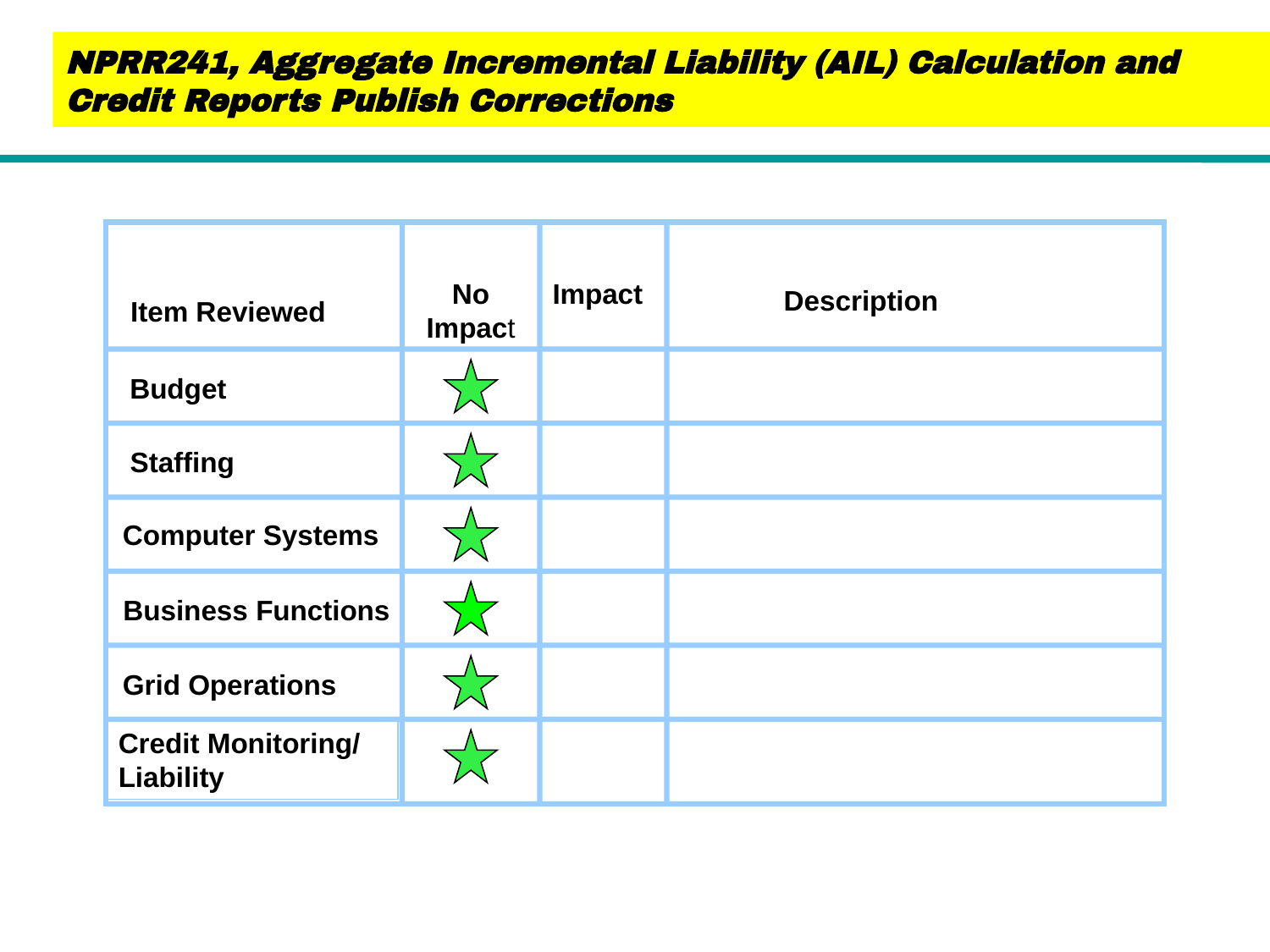

NPRR241, Aggregate Incremental Liability (AIL) Calculation and Credit Reports Publish Corrections

No
Impact
Impact
Description
Item Reviewed

Budget

Staffing

Computer Systems

Business Functions

Grid Operations

Credit Monitoring/
Liability